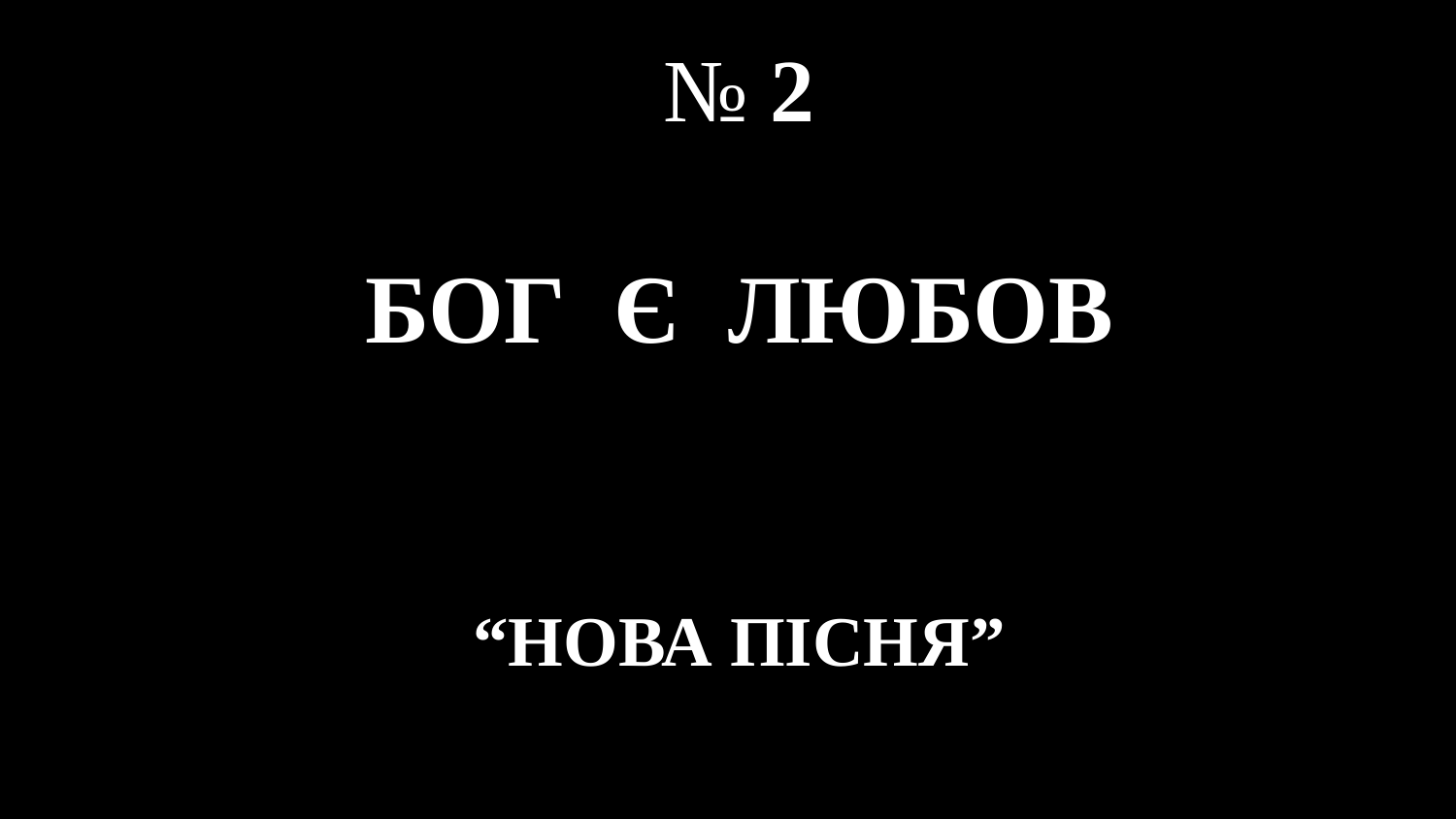

# № 2 БОГ  Є  ЛЮБОВ “НОВА ПІСНЯ”